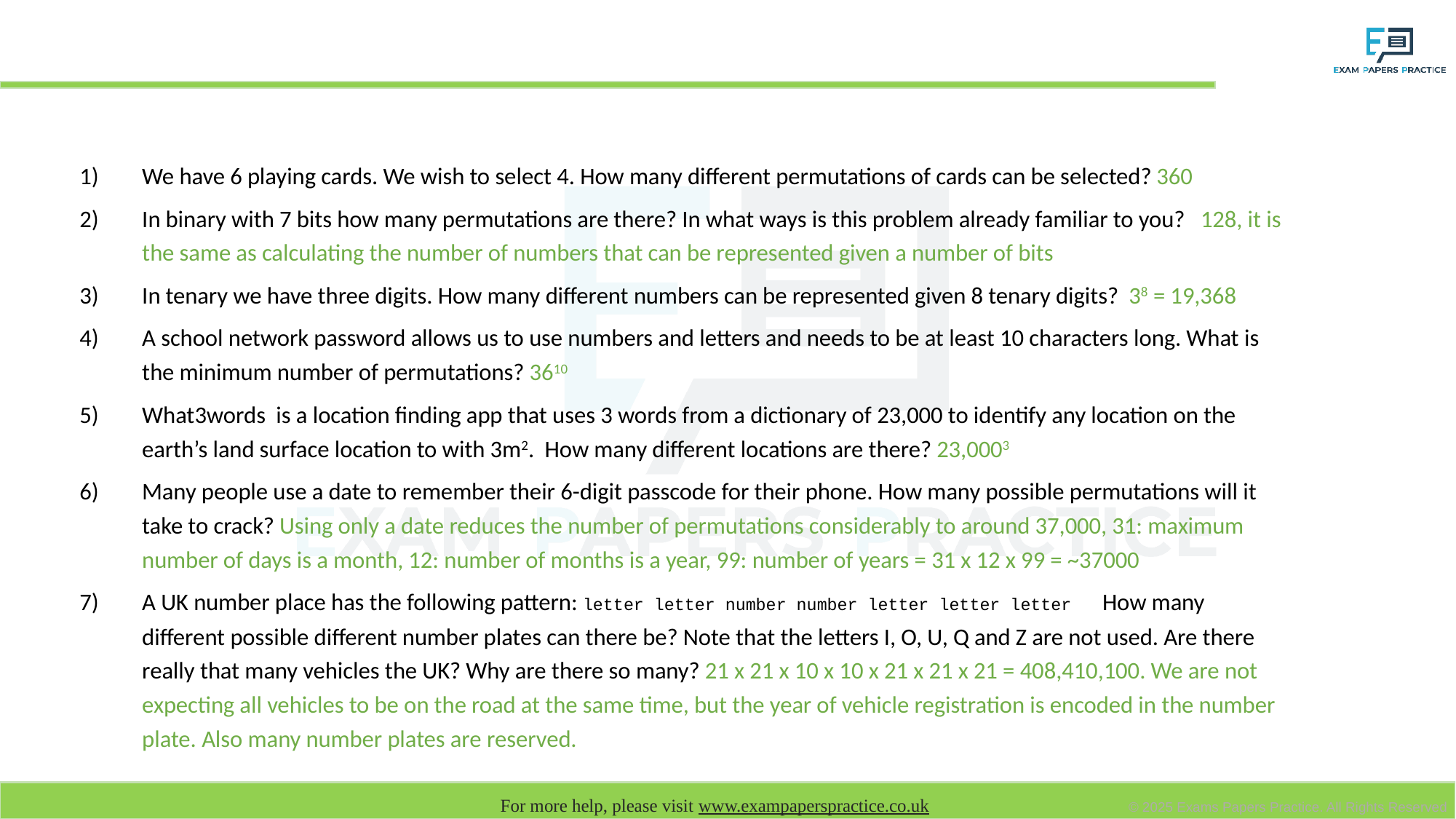

# Permutations answers
We have 6 playing cards. We wish to select 4. How many different permutations of cards can be selected? 360
In binary with 7 bits how many permutations are there? In what ways is this problem already familiar to you?   128, it is the same as calculating the number of numbers that can be represented given a number of bits
In tenary we have three digits. How many different numbers can be represented given 8 tenary digits?  38 = 19,368
A school network password allows us to use numbers and letters and needs to be at least 10 characters long. What is the minimum number of permutations? 3610
What3words  is a location finding app that uses 3 words from a dictionary of 23,000 to identify any location on the earth’s land surface location to with 3m2.  How many different locations are there? 23,0003
Many people use a date to remember their 6-digit passcode for their phone. How many possible permutations will it take to crack? Using only a date reduces the number of permutations considerably to around 37,000, 31: maximum number of days is a month, 12: number of months is a year, 99: number of years = 31 x 12 x 99 = ~37000
A UK number place has the following pattern: letter letter number number letter letter letter   How many different possible different number plates can there be? Note that the letters I, O, U, Q and Z are not used. Are there really that many vehicles the UK? Why are there so many? 21 x 21 x 10 x 10 x 21 x 21 x 21 = 408,410,100. We are not expecting all vehicles to be on the road at the same time, but the year of vehicle registration is encoded in the number plate. Also many number plates are reserved.